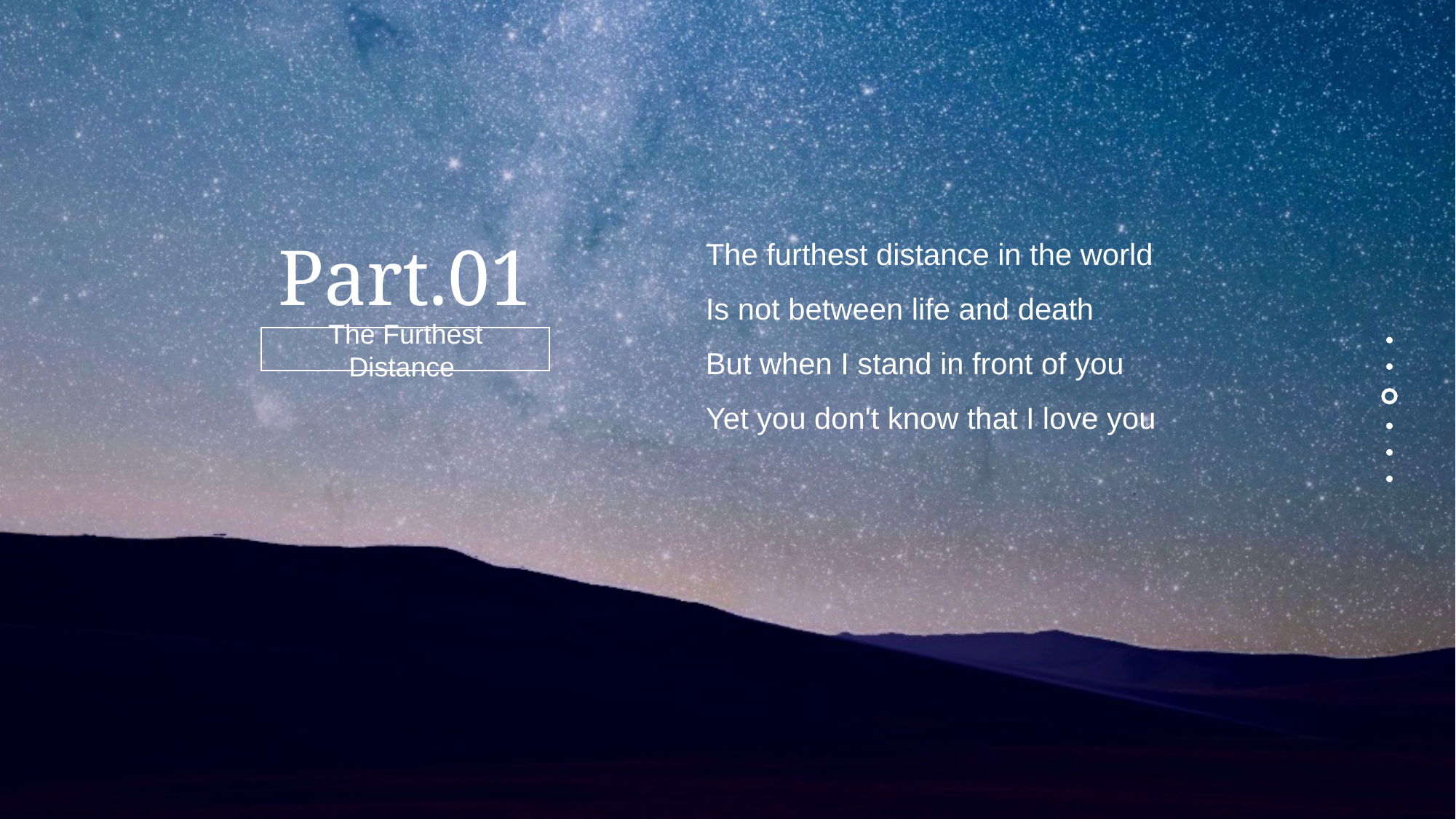

The furthest distance in the world
Is not between life and death
But when I stand in front of you
Yet you don't know that I love you
Part.01
The Furthest Distance